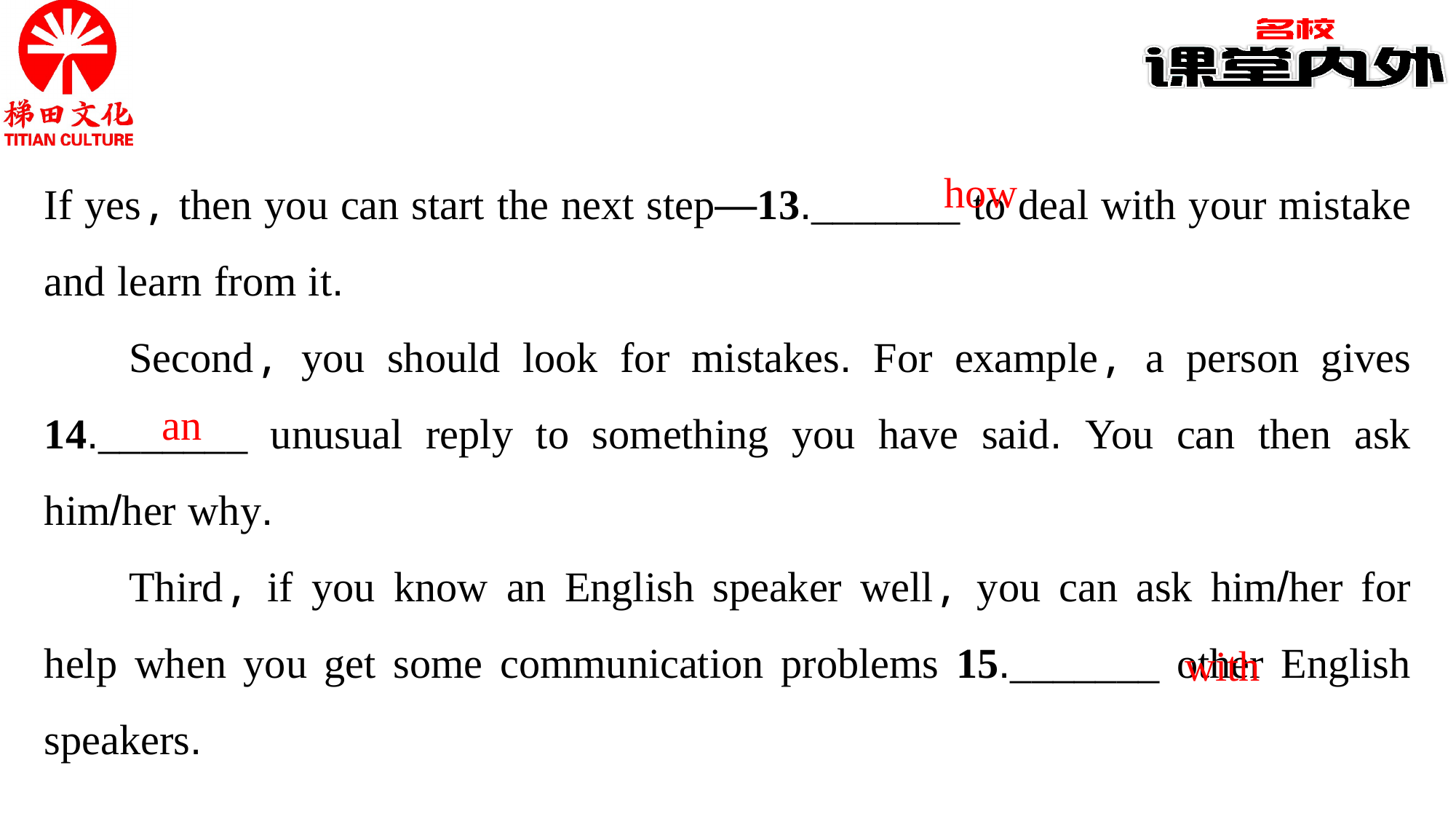

If yes, then you can start the next step—13._______ to deal with your mistake and learn from it.
Second, you should look for mistakes. For example, a person gives 14._______ unusual reply to something you have said. You can then ask him/her why.
Third, if you know an English speaker well, you can ask him/her for help when you get some communication problems 15._______ other English speakers.
how
an
with